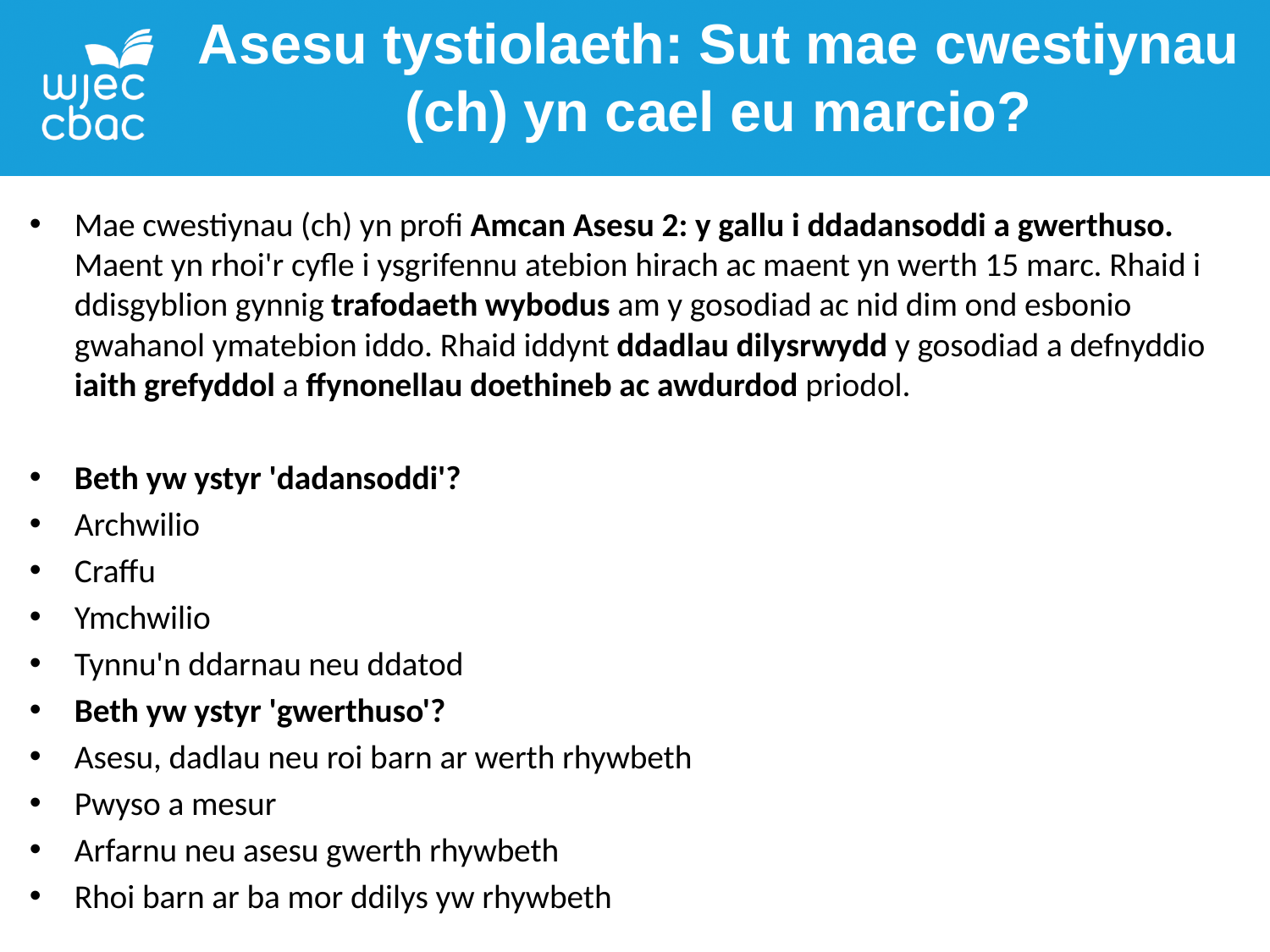

# Asesu tystiolaeth: Sut mae cwestiynau (ch) yn cael eu marcio?
Mae cwestiynau (ch) yn profi Amcan Asesu 2: y gallu i ddadansoddi a gwerthuso. Maent yn rhoi'r cyfle i ysgrifennu atebion hirach ac maent yn werth 15 marc. Rhaid i ddisgyblion gynnig trafodaeth wybodus am y gosodiad ac nid dim ond esbonio gwahanol ymatebion iddo. Rhaid iddynt ddadlau dilysrwydd y gosodiad a defnyddio iaith grefyddol a ffynonellau doethineb ac awdurdod priodol.

Beth yw ystyr 'dadansoddi'?
Archwilio
Craffu
Ymchwilio
Tynnu'n ddarnau neu ddatod
Beth yw ystyr 'gwerthuso'?
Asesu, dadlau neu roi barn ar werth rhywbeth
Pwyso a mesur
Arfarnu neu asesu gwerth rhywbeth
Rhoi barn ar ba mor ddilys yw rhywbeth